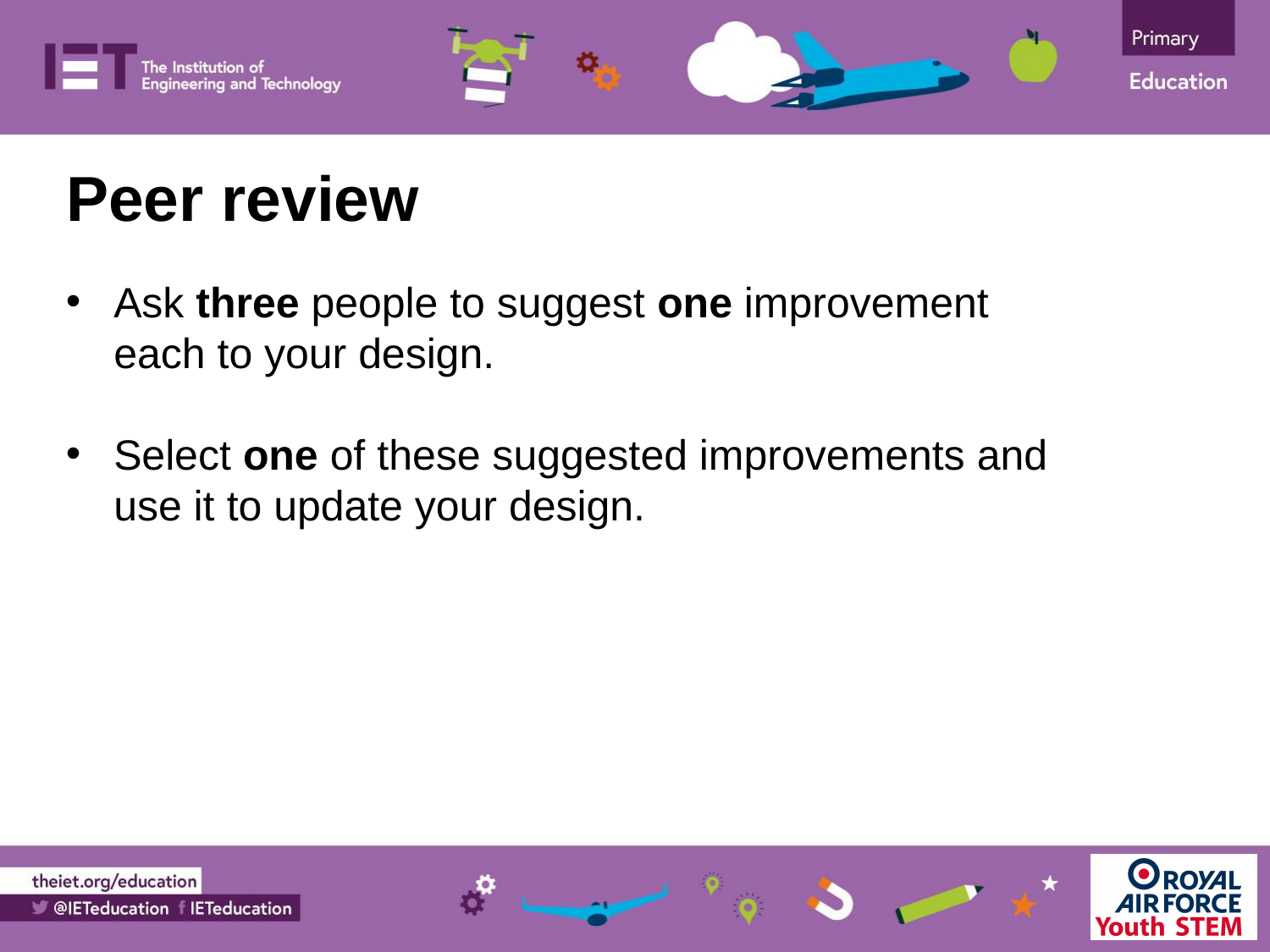

Peer review

Ask three people to suggest one improvement each to your design.

Select one of these suggested improvements and use it to update your design.